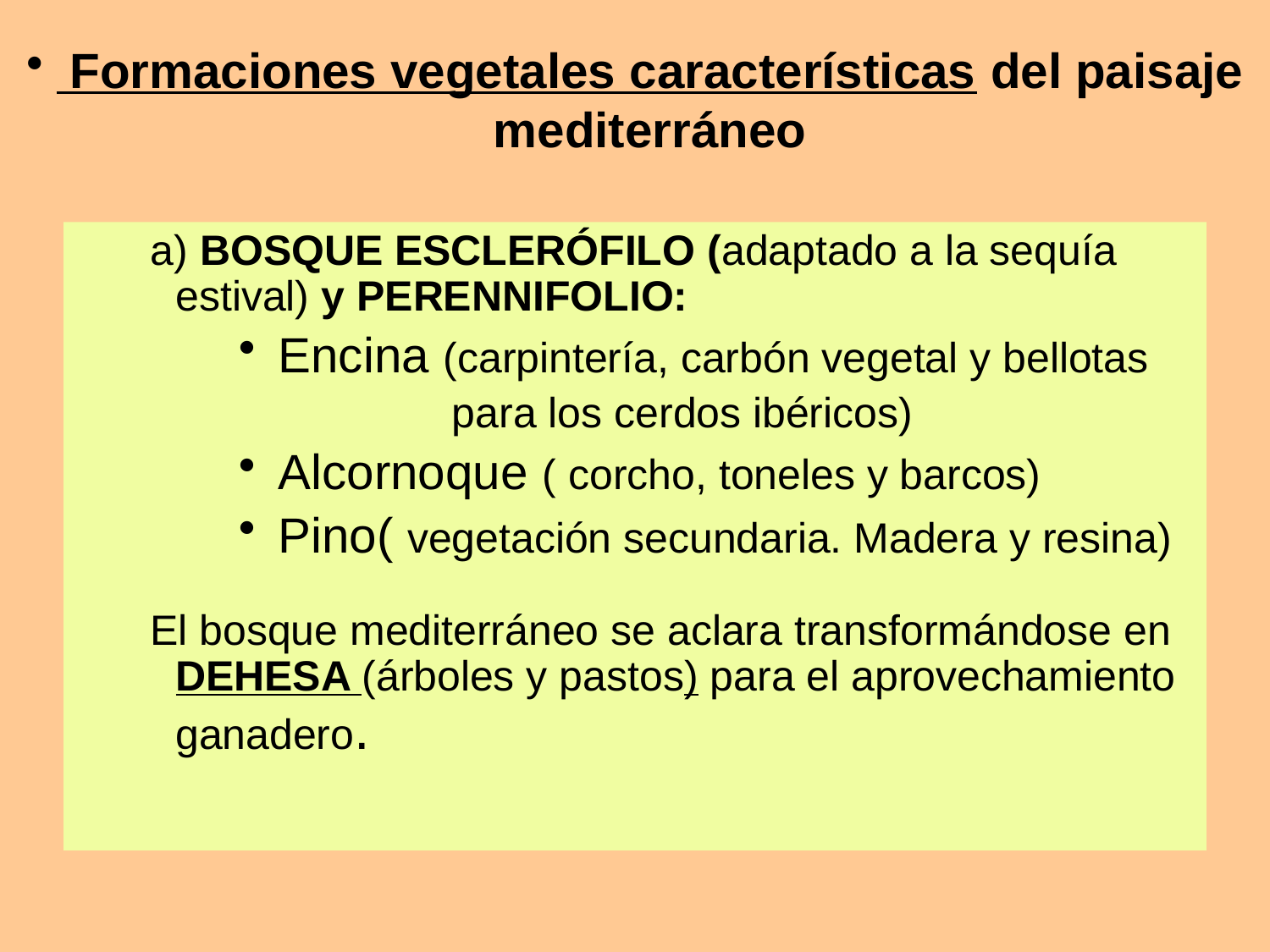

# Formaciones vegetales características del paisaje mediterráneo
a) BOSQUE ESCLERÓFILO (adaptado a la sequía estival) y PERENNIFOLIO:
Encina (carpintería, carbón vegetal y bellotas
                  para los cerdos ibéricos)
Alcornoque ( corcho, toneles y barcos)
Pino( vegetación secundaria. Madera y resina)

El bosque mediterráneo se aclara transformándose en DEHESA (árboles y pastos) para el aprovechamiento ganadero.